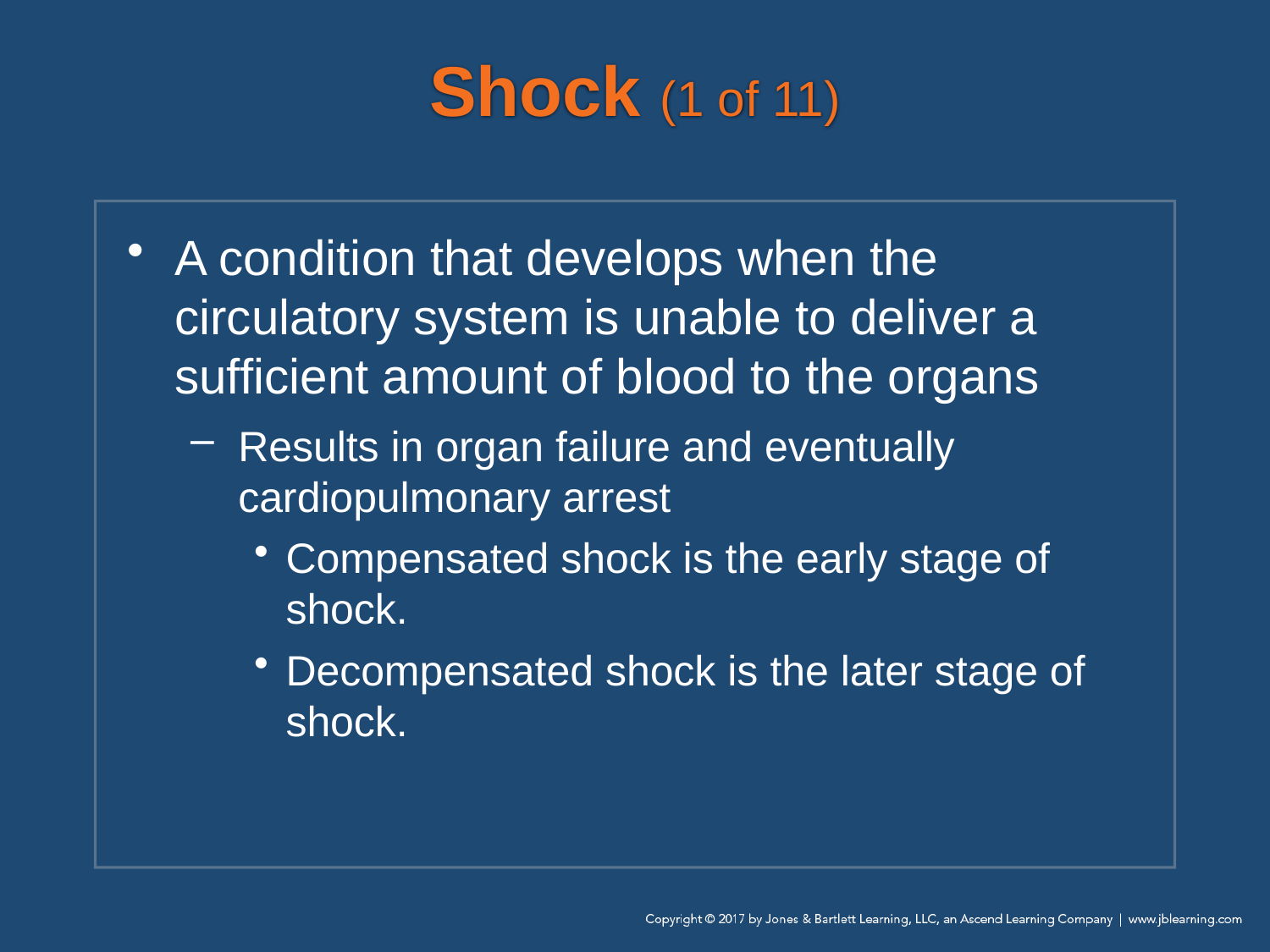

# Shock (1 of 11)
A condition that develops when the circulatory system is unable to deliver a sufficient amount of blood to the organs
Results in organ failure and eventually cardiopulmonary arrest
Compensated shock is the early stage of shock.
Decompensated shock is the later stage of shock.